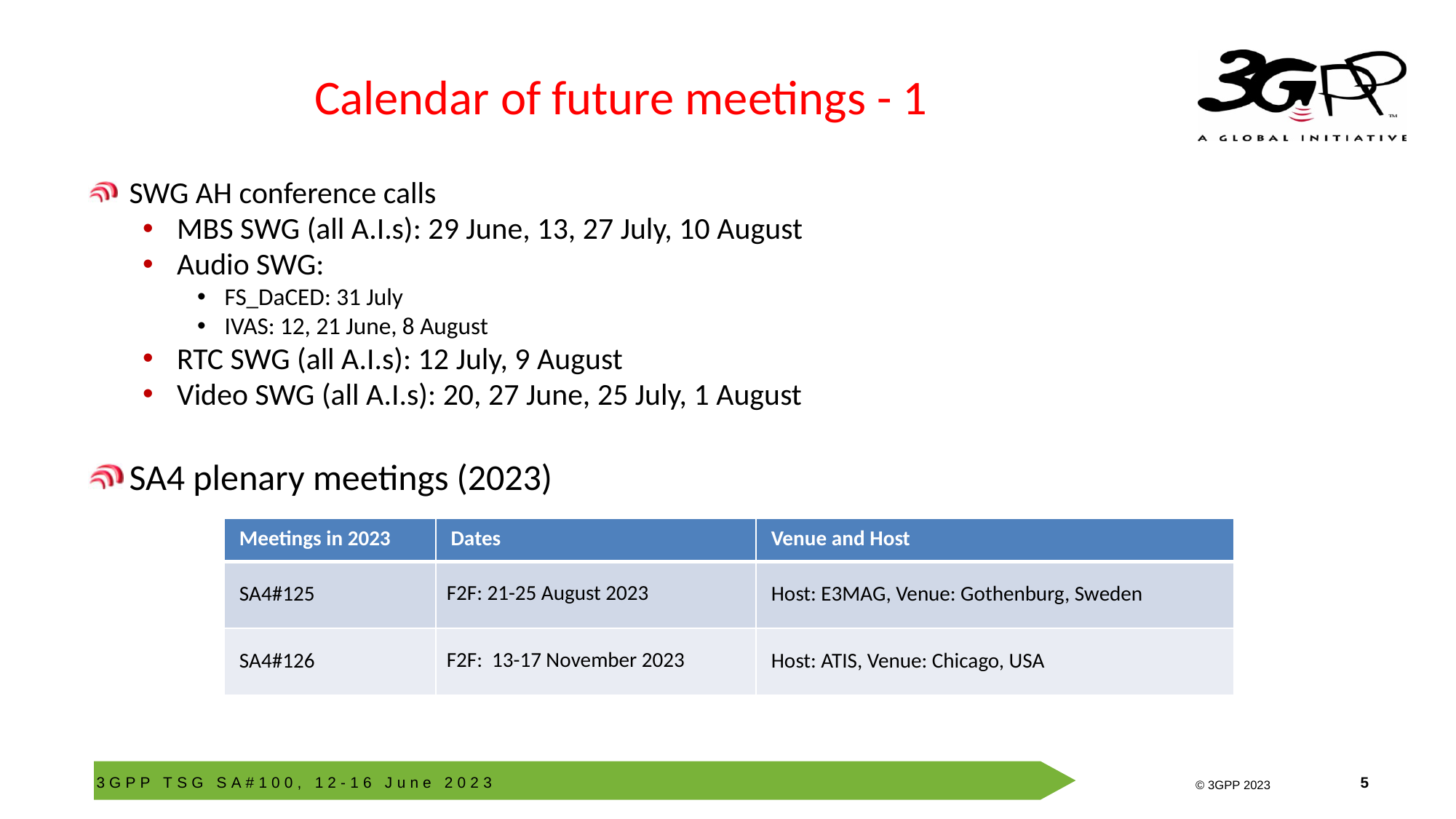

# Calendar of future meetings - 1
SWG AH conference calls
MBS SWG (all A.I.s): 29 June, 13, 27 July, 10 August
Audio SWG:
FS_DaCED: 31 July
IVAS: 12, 21 June, 8 August
RTC SWG (all A.I.s): 12 July, 9 August
Video SWG (all A.I.s): 20, 27 June, 25 July, 1 August
SA4 plenary meetings (2023)

| Meetings in 2023 | Dates | Venue and Host |
| --- | --- | --- |
| SA4#125 | F2F: 21-25 August 2023 | Host: E3MAG, Venue: Gothenburg, Sweden |
| SA4#126 | F2F:  13-17 November 2023 | Host: ATIS, Venue: Chicago, USA |